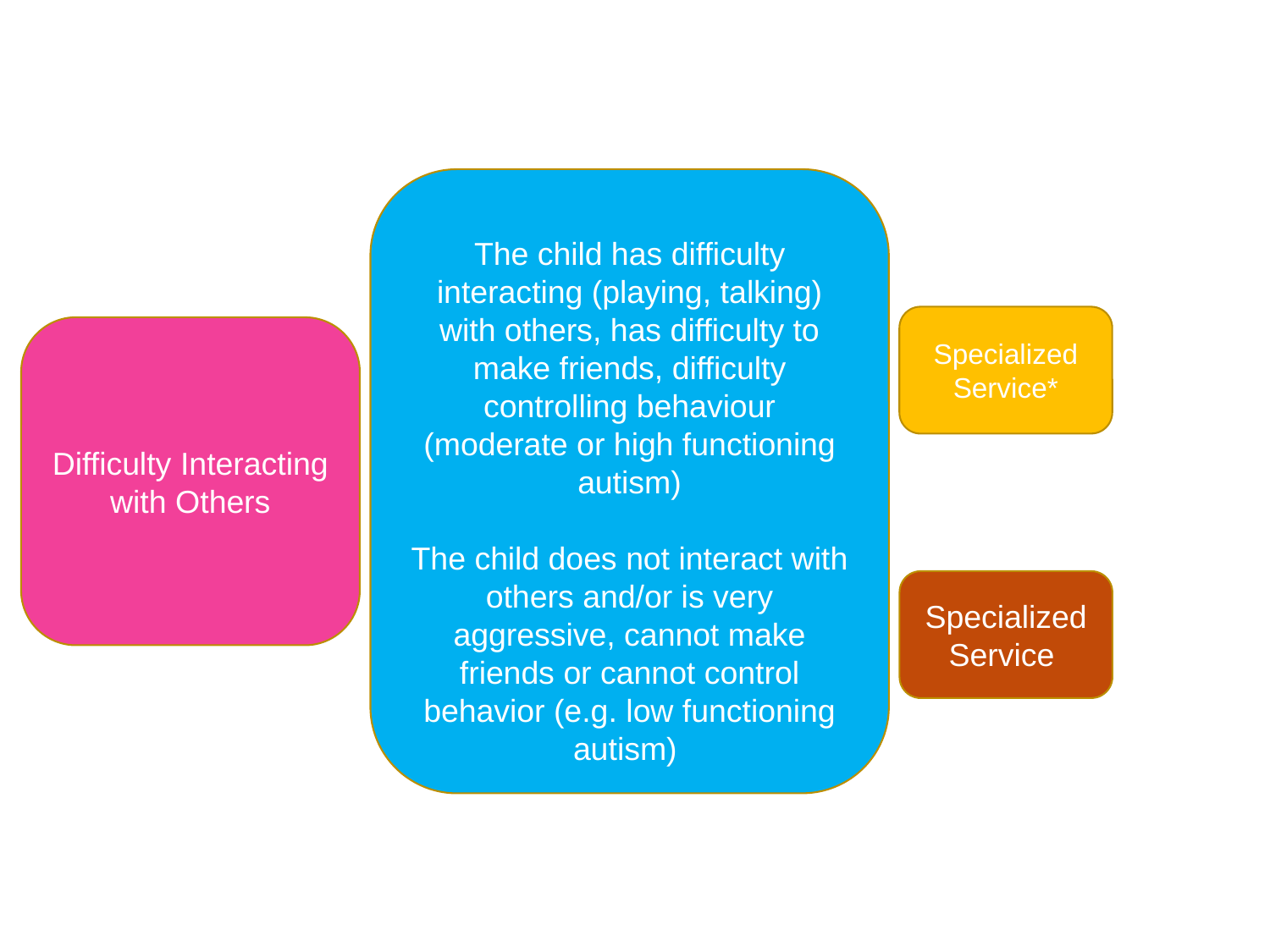

The child has difficulty interacting (playing, talking) with others, has difficulty to make friends, difficulty controlling behaviour (moderate or high functioning autism)

The child does not interact with others and/or is very aggressive, cannot make friends or cannot control behavior (e.g. low functioning autism)

Specialized Service*
Difficulty Interacting with Others
Specialized Service